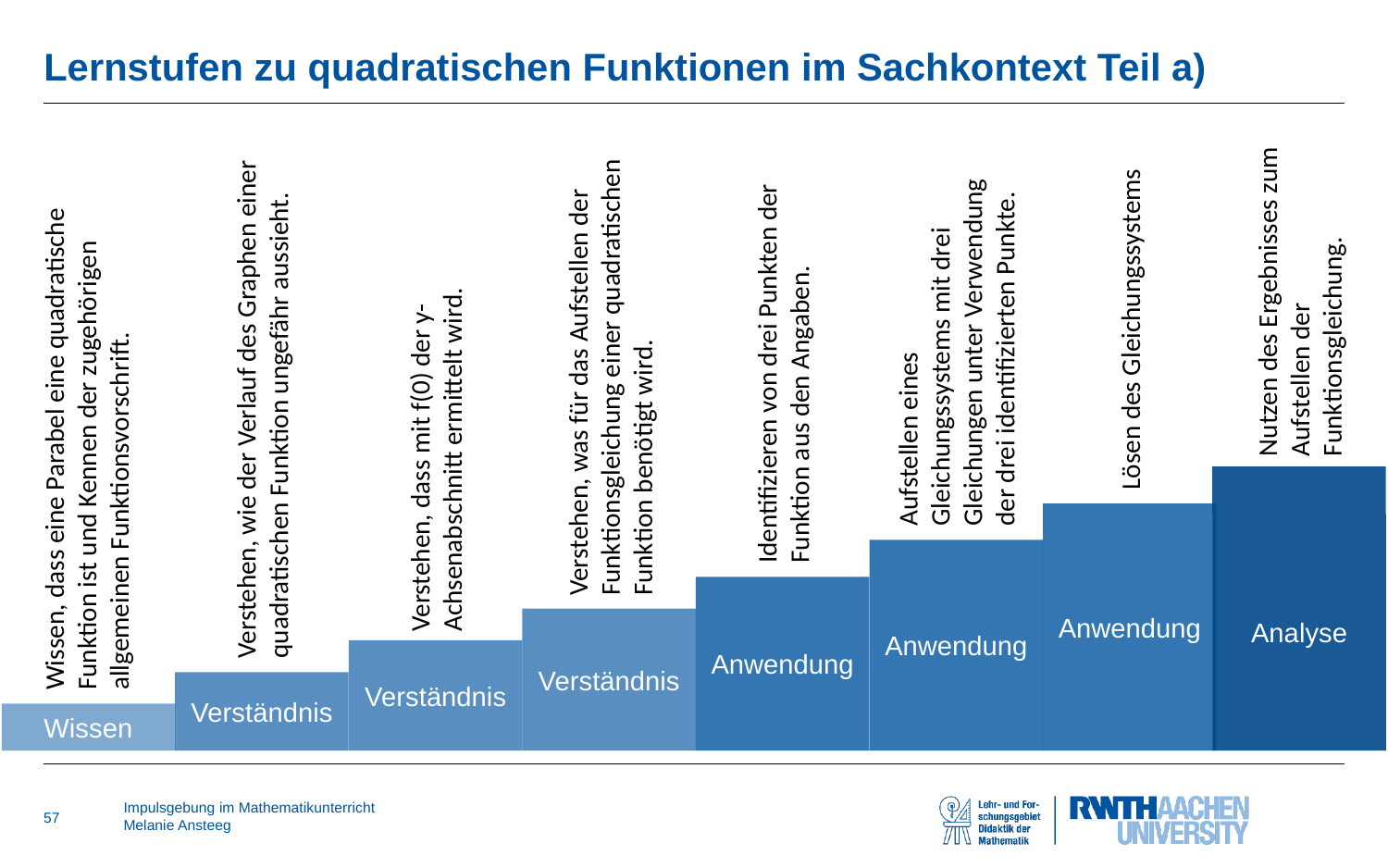

# Lernstufen zu quadratischen Funktionen im Sachkontext Teil a)
Nutzen des Ergebnisses zum Aufstellen der Funktionsgleichung.
Aufstellen eines Gleichungssystems mit drei Gleichungen unter Verwendung der drei identifizierten Punkte.
Lösen des Gleichungssystems
Verstehen, was für das Aufstellen der Funktionsgleichung einer quadratischen Funktion benötigt wird.
Identifizieren von drei Punkten der Funktion aus den Angaben.
Verstehen, dass mit f(0) der y-Achsenabschnitt ermittelt wird.
Wissen, dass eine Parabel eine quadratische Funktion ist und Kennen der zugehörigen allgemeinen Funktionsvorschrift.
Verstehen, wie der Verlauf des Graphen einer quadratischen Funktion ungefähr aussieht.

Analyse
Anwendung
Anwendung
Anwendung
Verständnis
Verständnis
Verständnis
Wissen